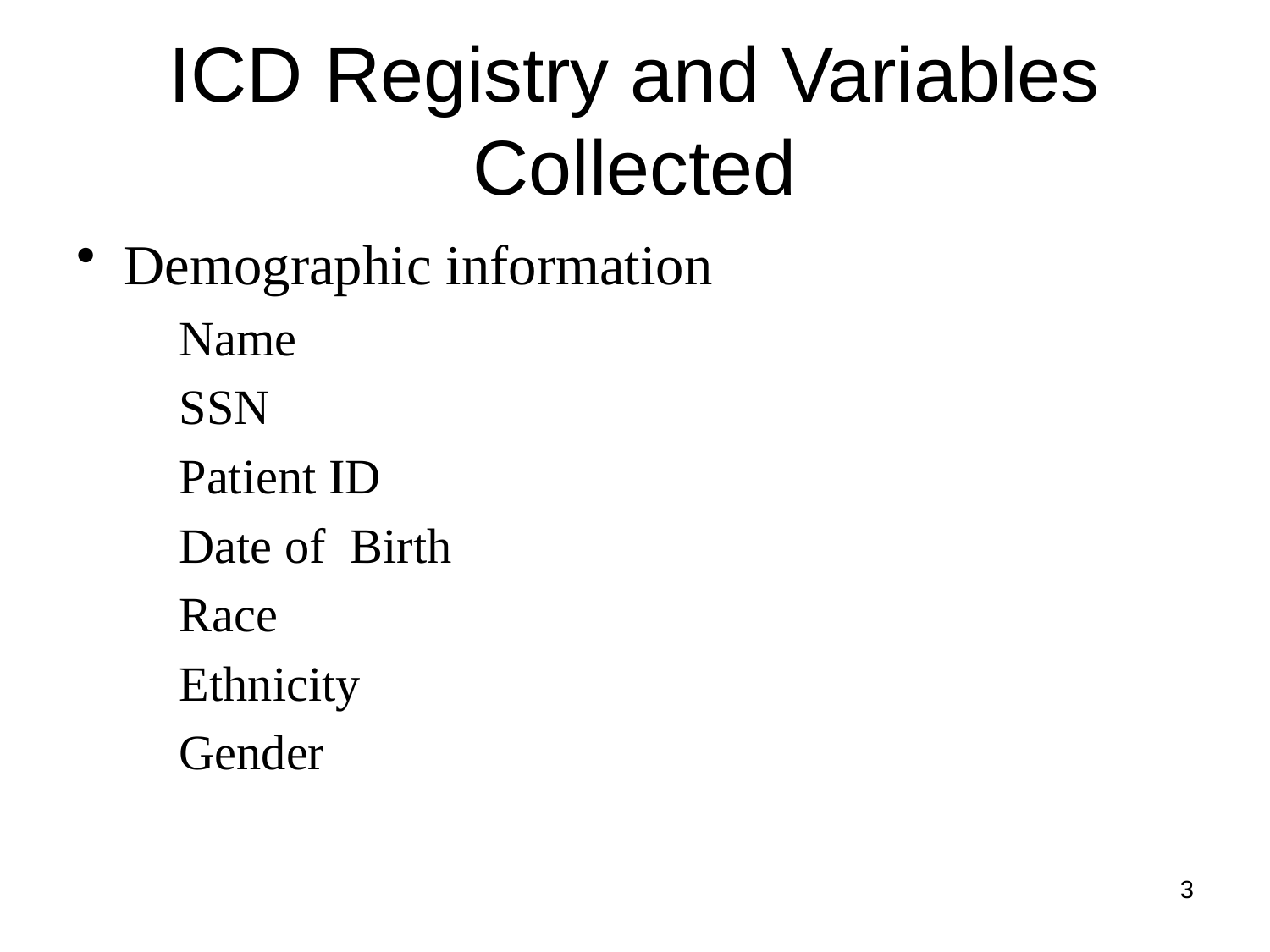

# ICD Registry and Variables Collected
Demographic information
	Name
	SSN
	Patient ID
	Date of  Birth
	Race
	Ethnicity
	Gender

3